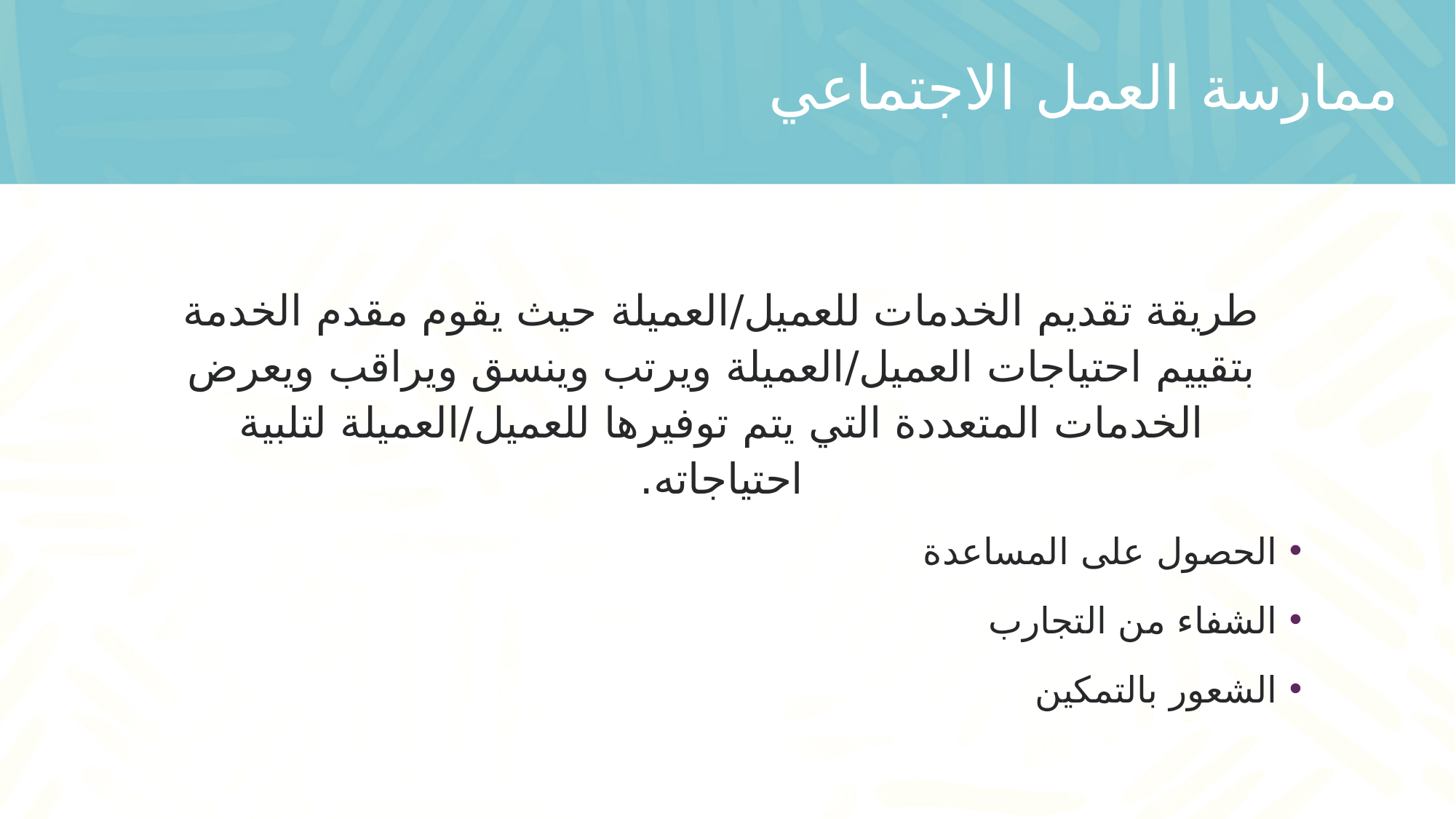

# ممارسة العمل الاجتماعي
طريقة تقديم الخدمات للعميل/العميلة حيث يقوم مقدم الخدمة بتقييم احتياجات العميل/العميلة ويرتب وينسق ويراقب ويعرض الخدمات المتعددة التي يتم توفيرها للعميل/العميلة لتلبية احتياجاته.
 الحصول على المساعدة
 الشفاء من التجارب
 الشعور بالتمكين